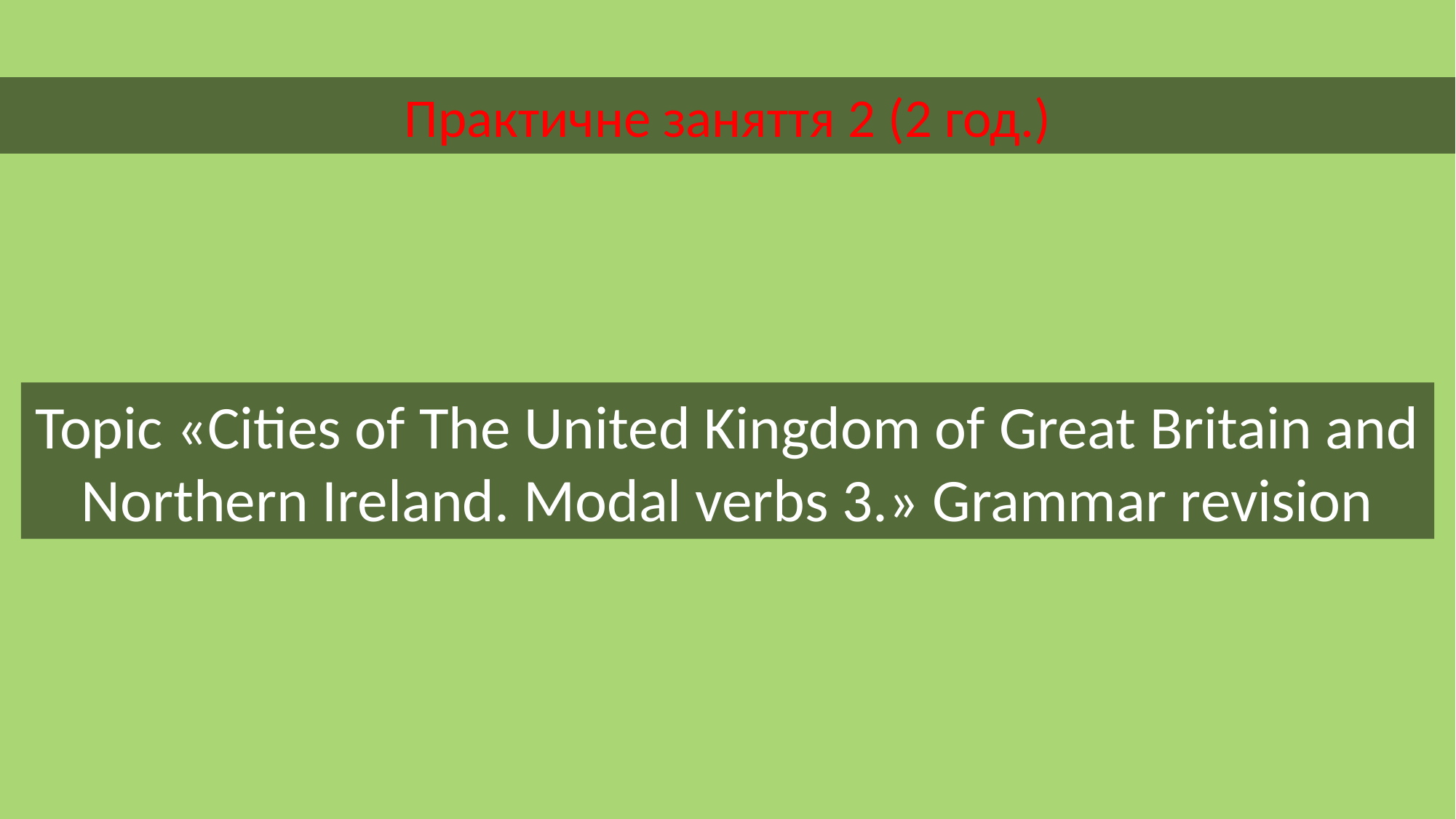

Практичне заняття 2 (2 год.)
Topic «Cities of The United Kingdom of Great Britain and Northern Ireland. Modal verbs 3.» Grammar revision